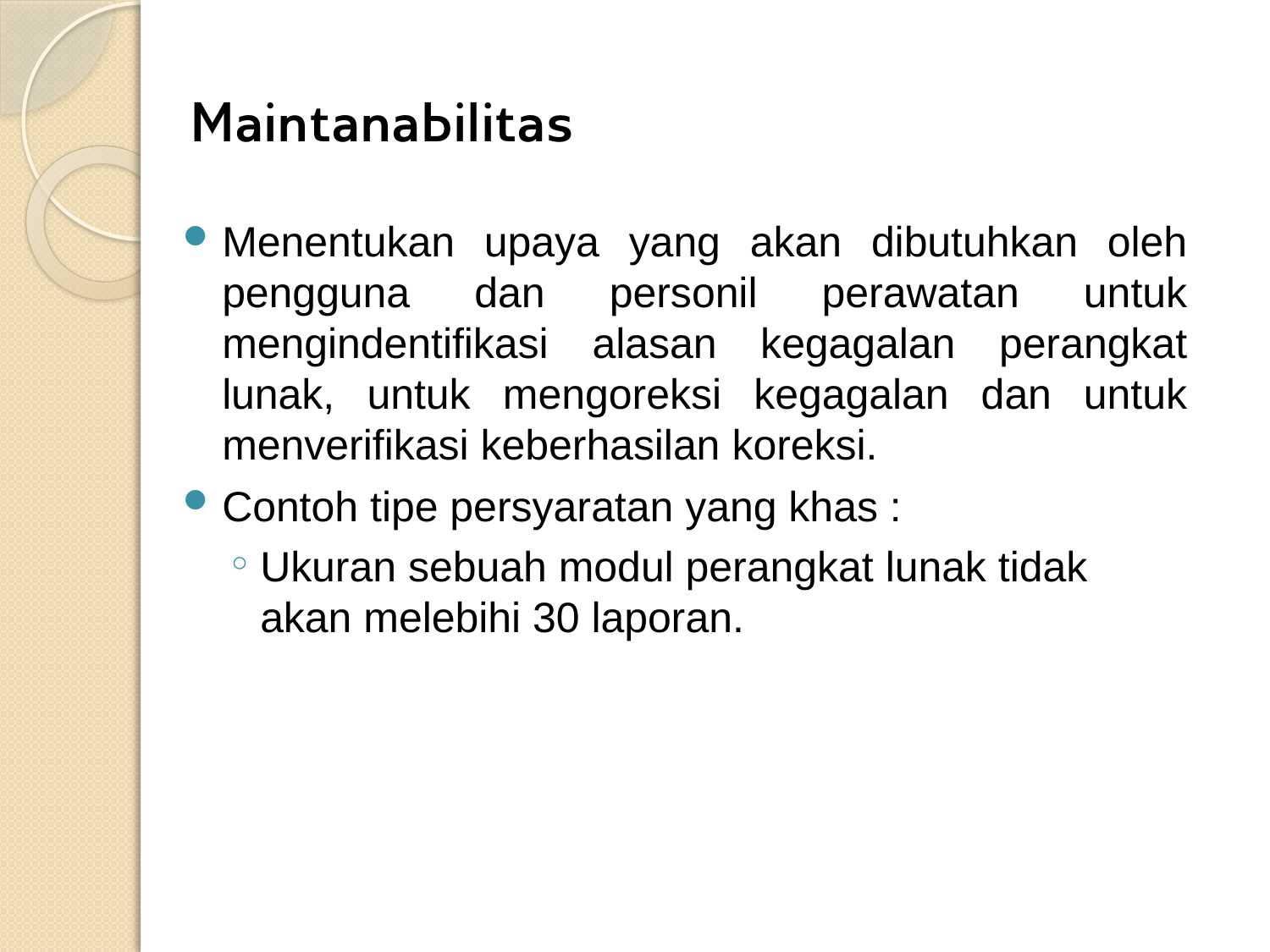

# Maintanabilitas
Menentukan upaya yang akan dibutuhkan oleh pengguna dan personil perawatan untuk mengindentifikasi alasan kegagalan perangkat lunak, untuk mengoreksi kegagalan dan untuk menverifikasi keberhasilan koreksi.
Contoh tipe persyaratan yang khas :
Ukuran sebuah modul perangkat lunak tidak akan melebihi 30 laporan.